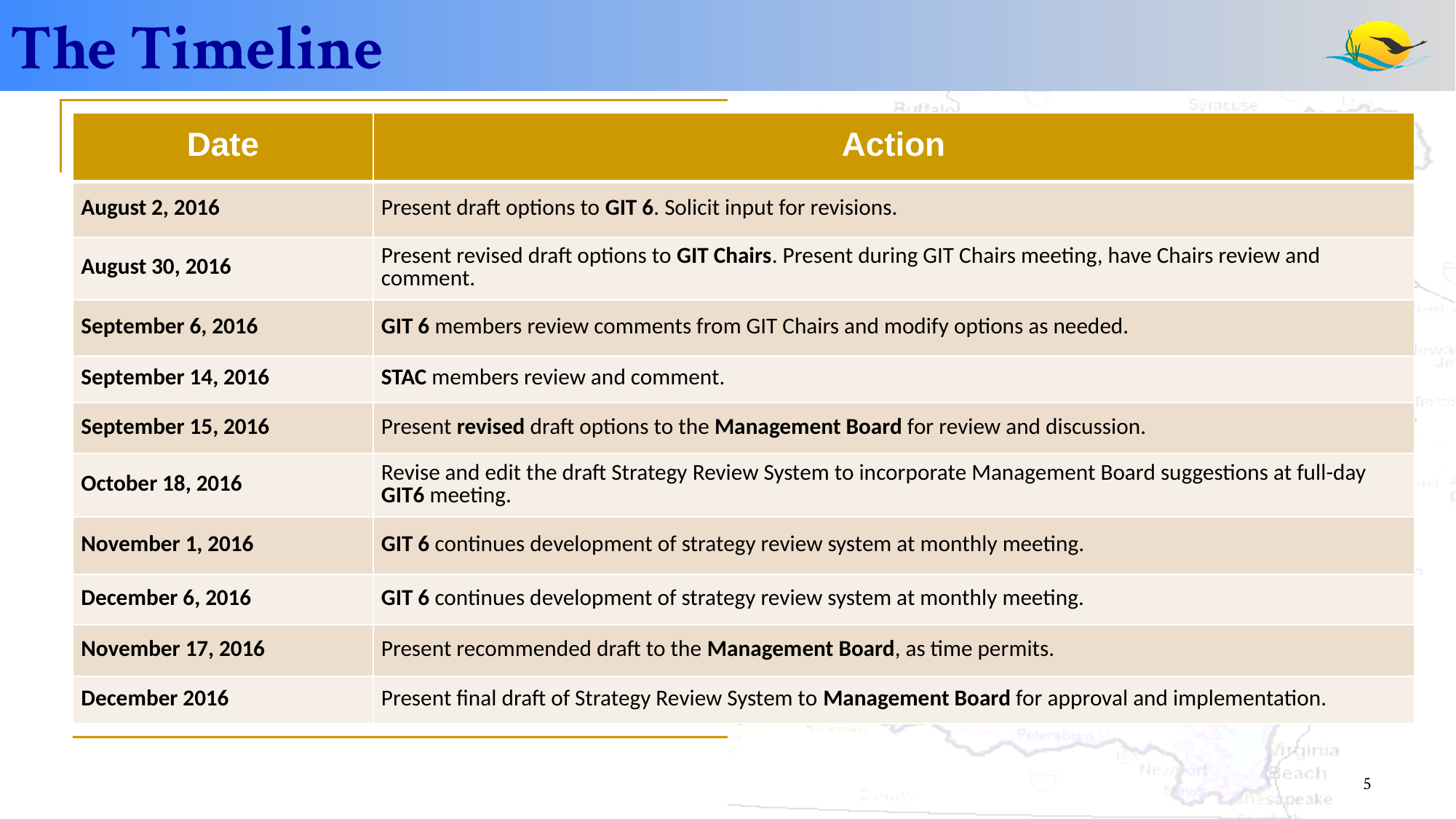

The Timeline
| Date | Action |
| --- | --- |
| August 2, 2016 | Present draft options to GIT 6. Solicit input for revisions. |
| August 30, 2016 | Present revised draft options to GIT Chairs. Present during GIT Chairs meeting, have Chairs review and comment. |
| September 6, 2016 | GIT 6 members review comments from GIT Chairs and modify options as needed. |
| September 14, 2016 | STAC members review and comment. |
| September 15, 2016 | Present revised draft options to the Management Board for review and discussion. |
| October 18, 2016 | Revise and edit the draft Strategy Review System to incorporate Management Board suggestions at full-day GIT6 meeting. |
| November 1, 2016 | GIT 6 continues development of strategy review system at monthly meeting. |
| December 6, 2016 | GIT 6 continues development of strategy review system at monthly meeting. |
| November 17, 2016 | Present recommended draft to the Management Board, as time permits. |
| December 2016 | Present final draft of Strategy Review System to Management Board for approval and implementation. |
5